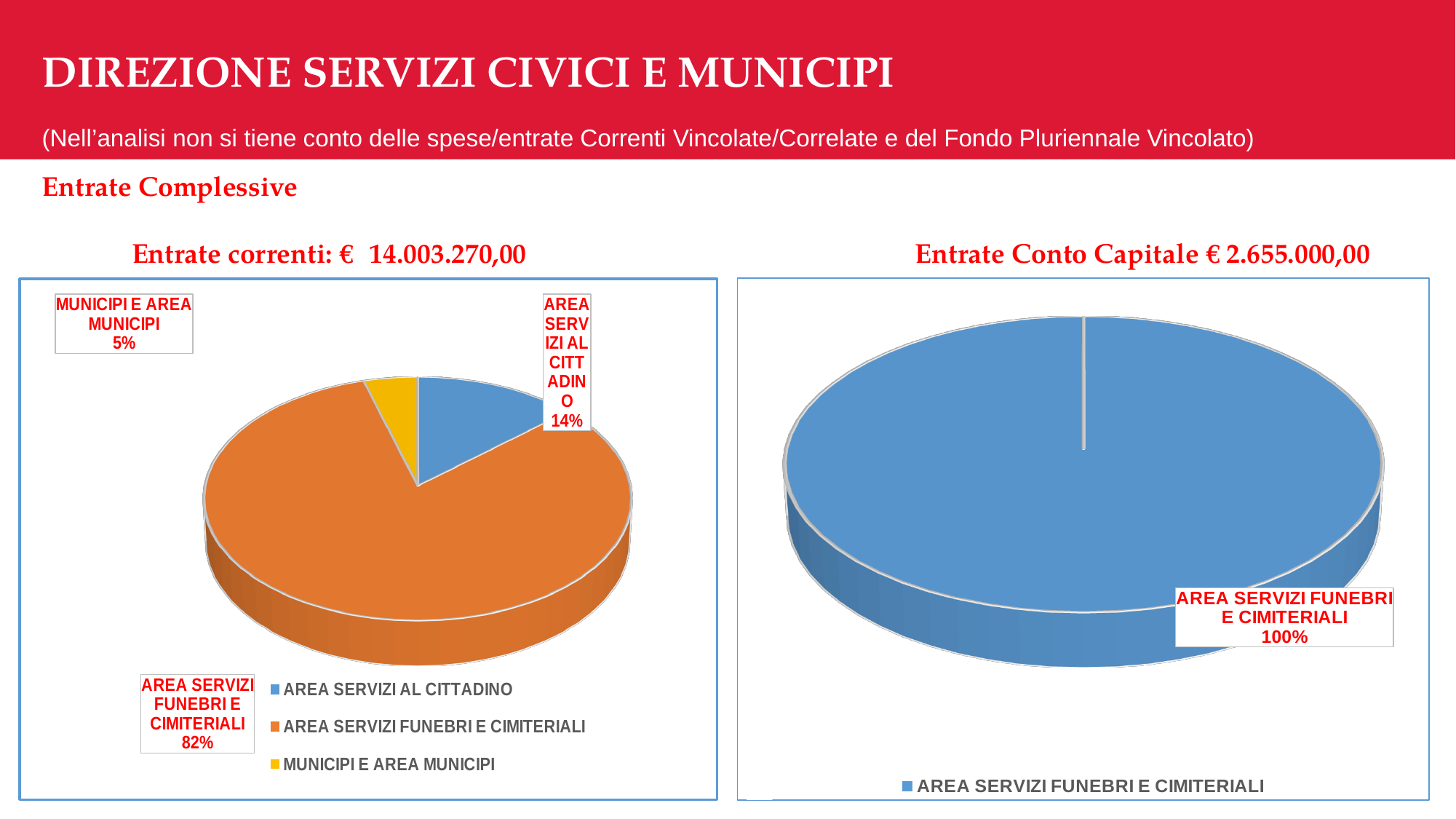

# DIREZIONE SERVIZI CIVICI E MUNICIPI

(Nell’analisi non si tiene conto delle spese/entrate Correnti Vincolate/Correlate e del Fondo Pluriennale Vincolato)
Entrate Complessive
                 Entrate correnti: € 	14.003.270,00				Entrate Conto Capitale € 2.655.000,00

### Chart

| Category |
|---|

[unsupported chart]

[unsupported chart]

2